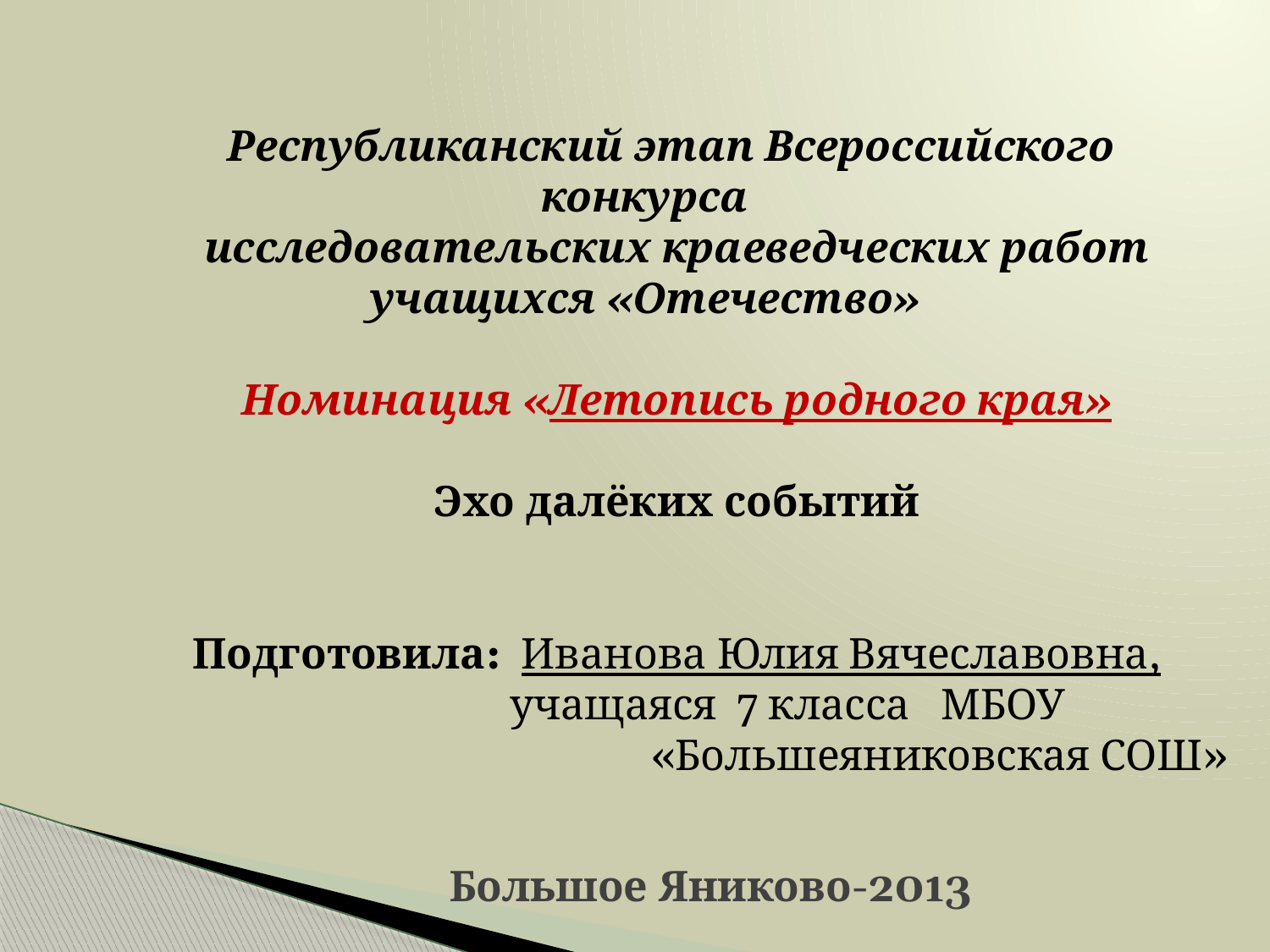

#

Республиканский этап Всероссийского  конкурса
исследовательских краеведческих работ учащихся «Отечество»

Номинация «Летопись родного края»

Эхо далёких событий

Подготовила:  Иванова Юлия Вячеславовна,
                              учащаяся  7 класса   МБОУ                 «Большеяниковская СОШ»
Большое Яниково-2013